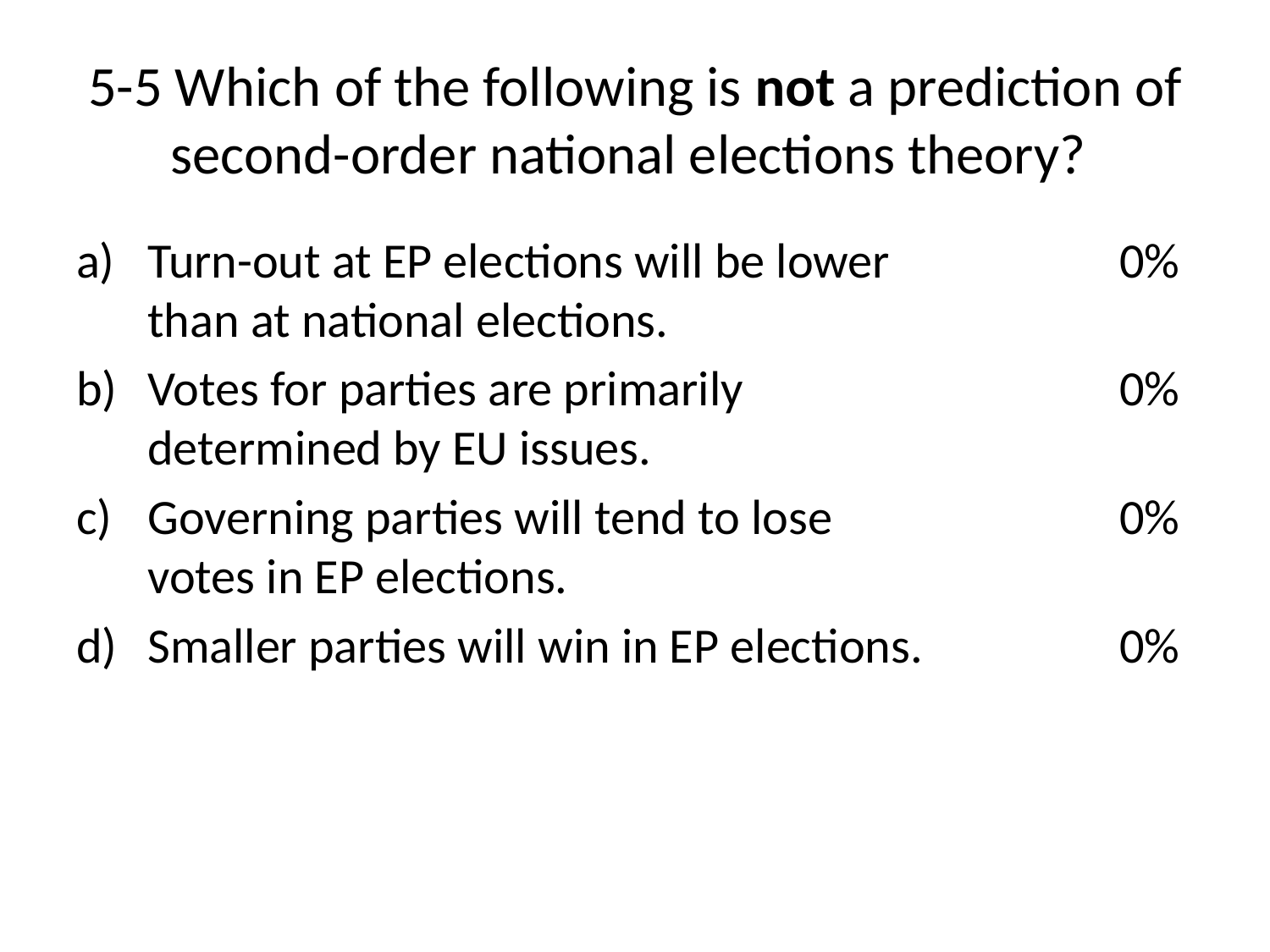

# 5-5 Which of the following is not a prediction of second-order national elections theory?
Turn-out at EP elections will be lower than at national elections.
Votes for parties are primarily determined by EU issues.
Governing parties will tend to lose votes in EP elections.
Smaller parties will win in EP elections.
0%
0%
0%
0%